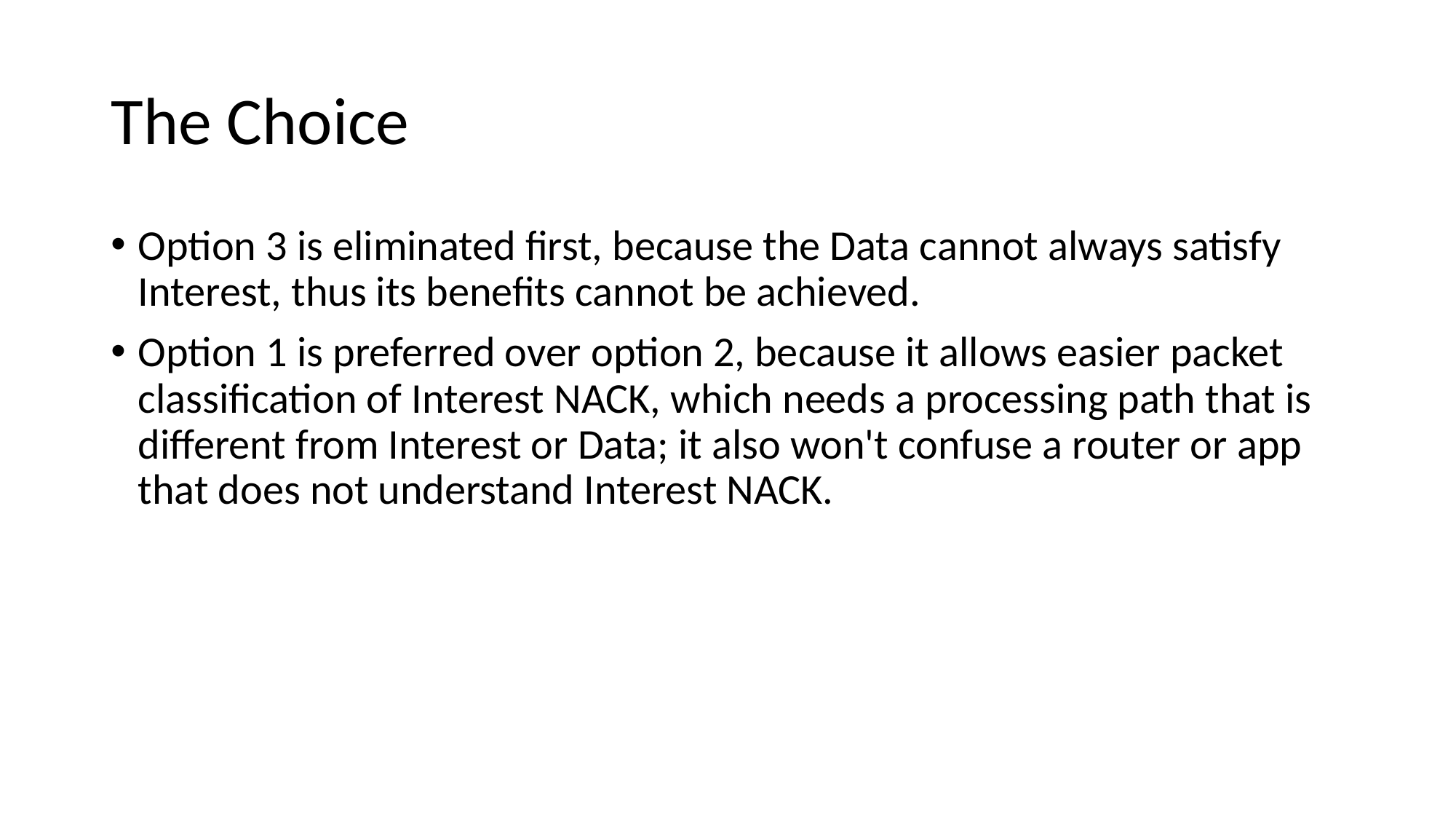

# The Choice
Option 3 is eliminated first, because the Data cannot always satisfy Interest, thus its benefits cannot be achieved.
Option 1 is preferred over option 2, because it allows easier packet classification of Interest NACK, which needs a processing path that is different from Interest or Data; it also won't confuse a router or app that does not understand Interest NACK.